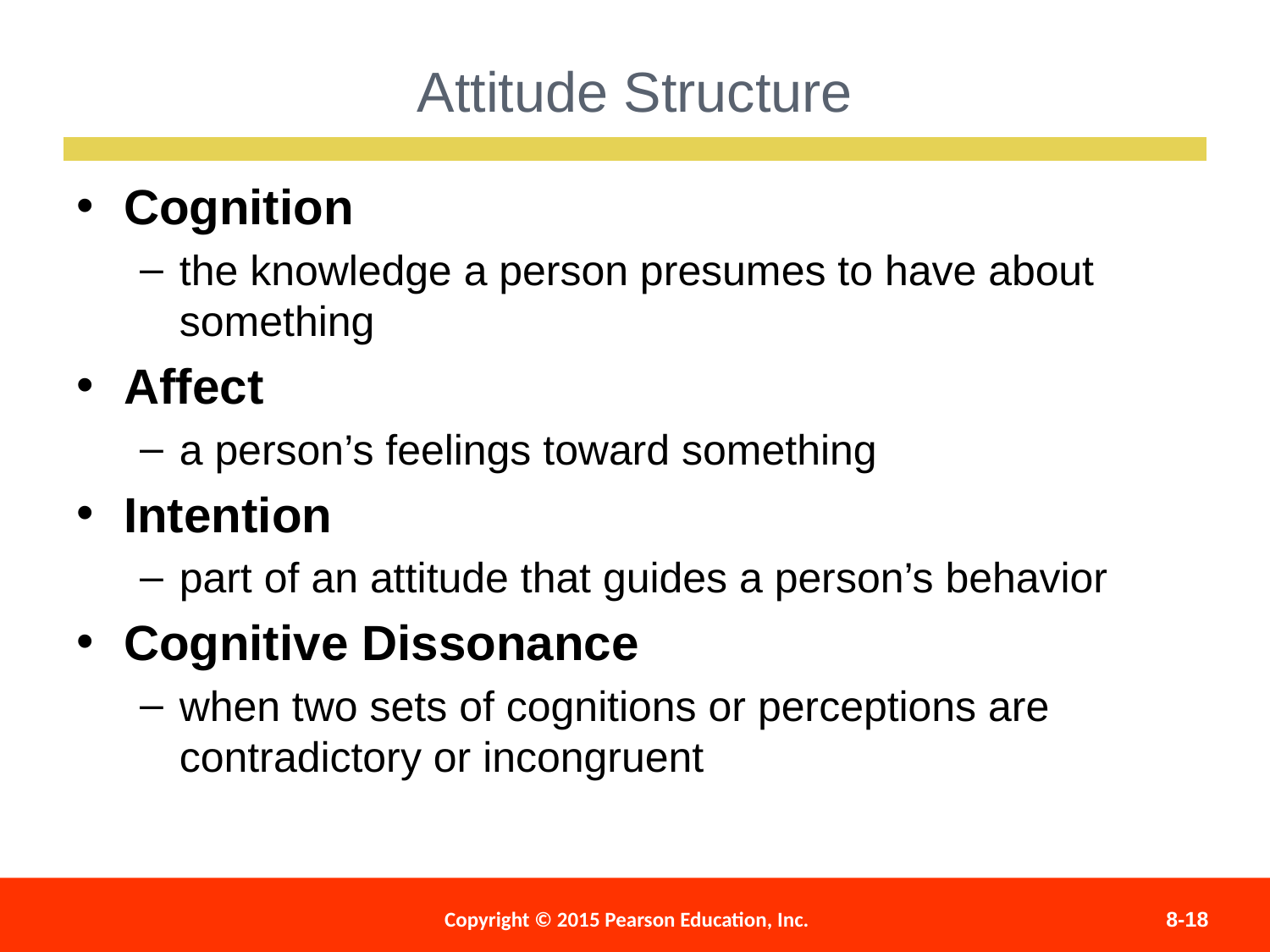

Attitude Structure
Cognition
the knowledge a person presumes to have about something
Affect
a person’s feelings toward something
Intention
part of an attitude that guides a person’s behavior
Cognitive Dissonance
when two sets of cognitions or perceptions are contradictory or incongruent